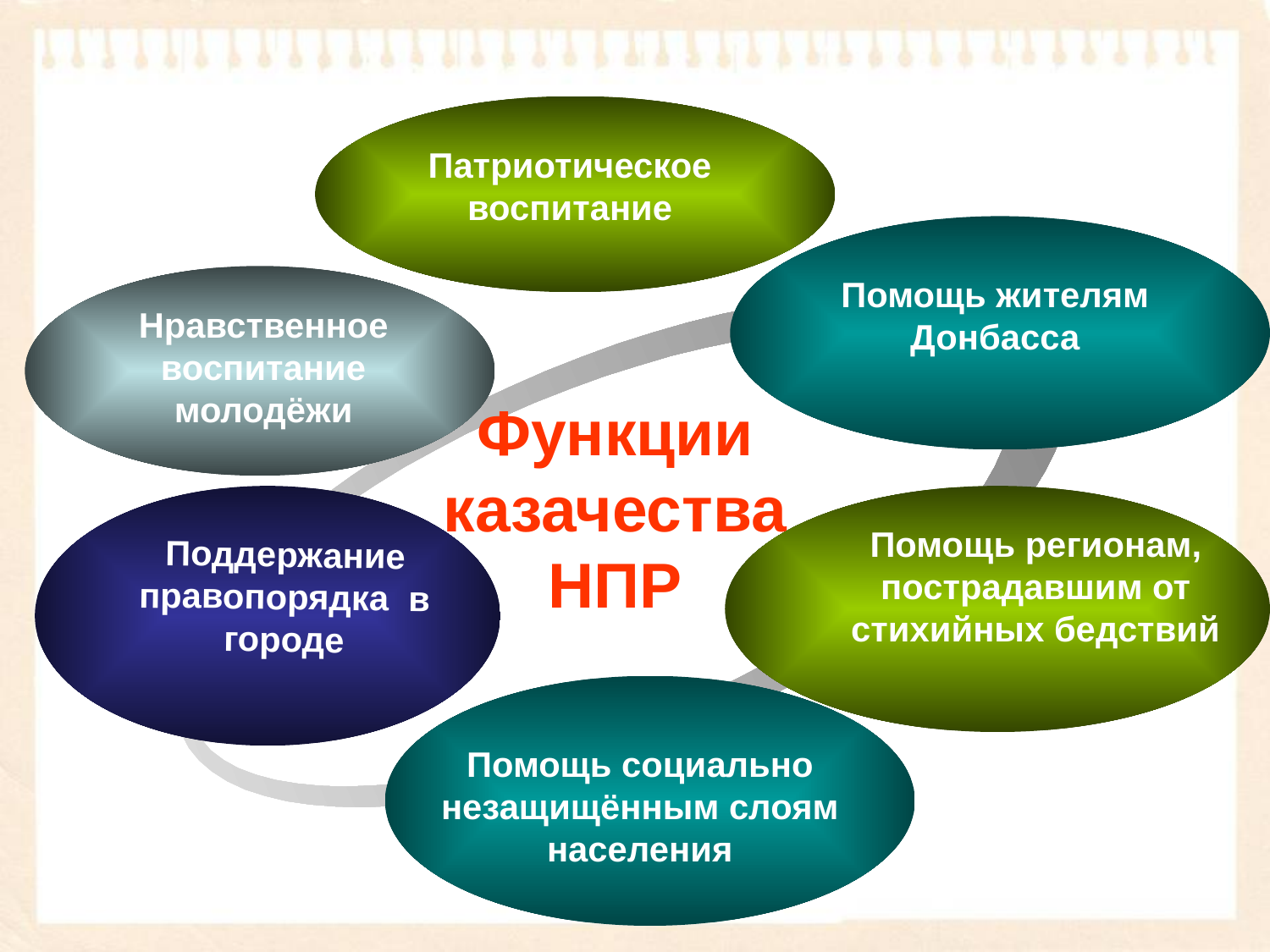

#

Патриотическое воспитание

Помощь жителям Донбасса
Нравственное воспитание
молодёжи

Функции казачества НПР

Помощь регионам, пострадавшим от стихийных бедствий
Поддержание правопорядка  в городе

Помощь социально незащищённым слоям населения